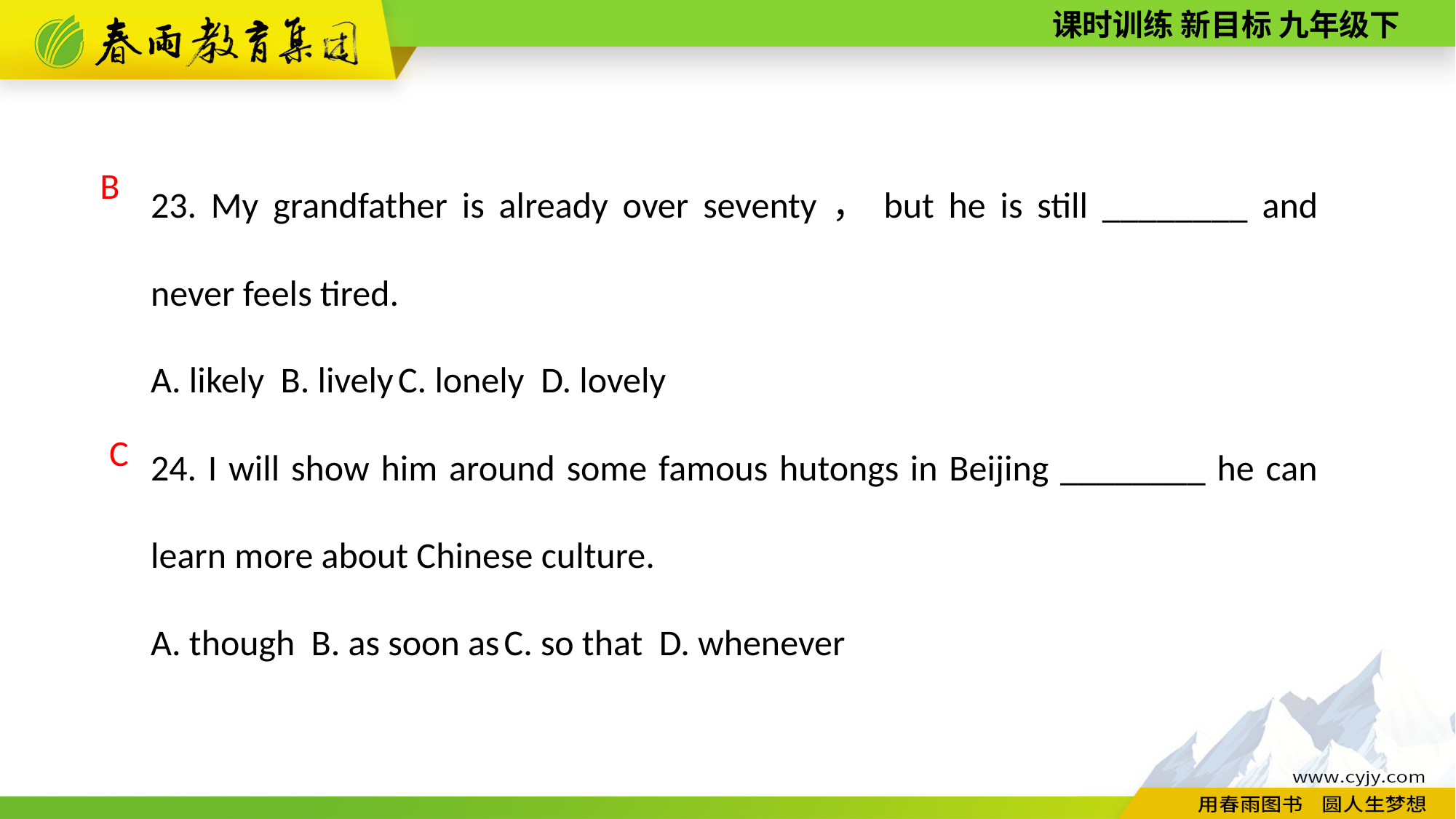

23. My grandfather is already over seventy，but he is still ________ and never feels tired.
A. likely  B. lively C. lonely  D. lovely
24. I will show him around some famous hutongs in Beijing ________ he can learn more about Chinese culture.
A. though  B. as soon as C. so that  D. whenever
B
C